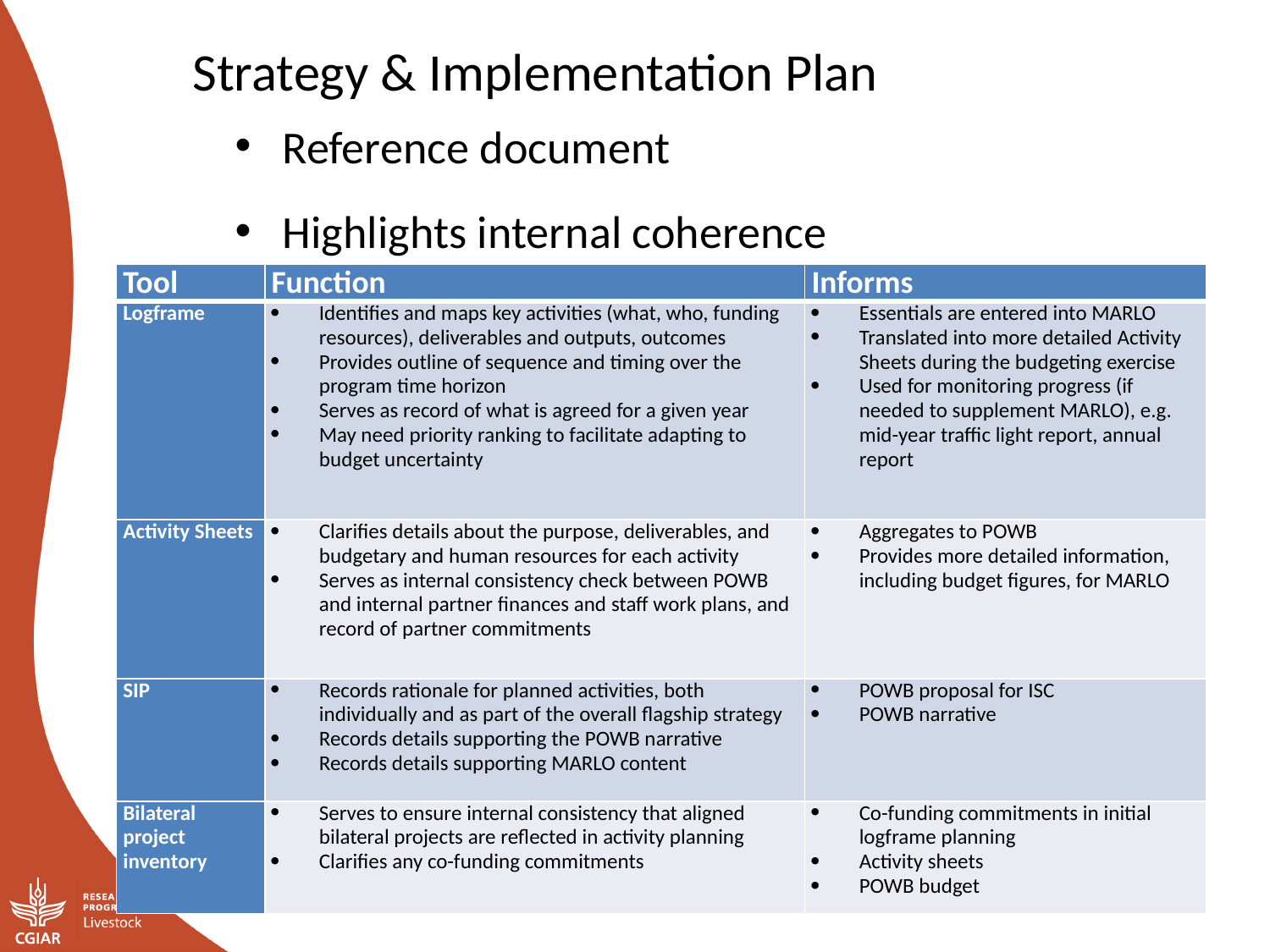

Strategy & Implementation Plan
Reference document
Highlights internal coherence

| Tool | Function | Informs |
| --- | --- | --- |
| Logframe | Identifies and maps key activities (what, who, funding resources), deliverables and outputs, outcomes Provides outline of sequence and timing over the program time horizon Serves as record of what is agreed for a given year May need priority ranking to facilitate adapting to budget uncertainty | Essentials are entered into MARLO Translated into more detailed Activity Sheets during the budgeting exercise Used for monitoring progress (if needed to supplement MARLO), e.g. mid-year traffic light report, annual report |
| Activity Sheets | Clarifies details about the purpose, deliverables, and budgetary and human resources for each activity Serves as internal consistency check between POWB and internal partner finances and staff work plans, and record of partner commitments | Aggregates to POWB Provides more detailed information, including budget figures, for MARLO |
| SIP | Records rationale for planned activities, both individually and as part of the overall flagship strategy Records details supporting the POWB narrative Records details supporting MARLO content | POWB proposal for ISC POWB narrative |
| Bilateral project inventory | Serves to ensure internal consistency that aligned bilateral projects are reflected in activity planning Clarifies any co-funding commitments | Co-funding commitments in initial logframe planning Activity sheets POWB budget |